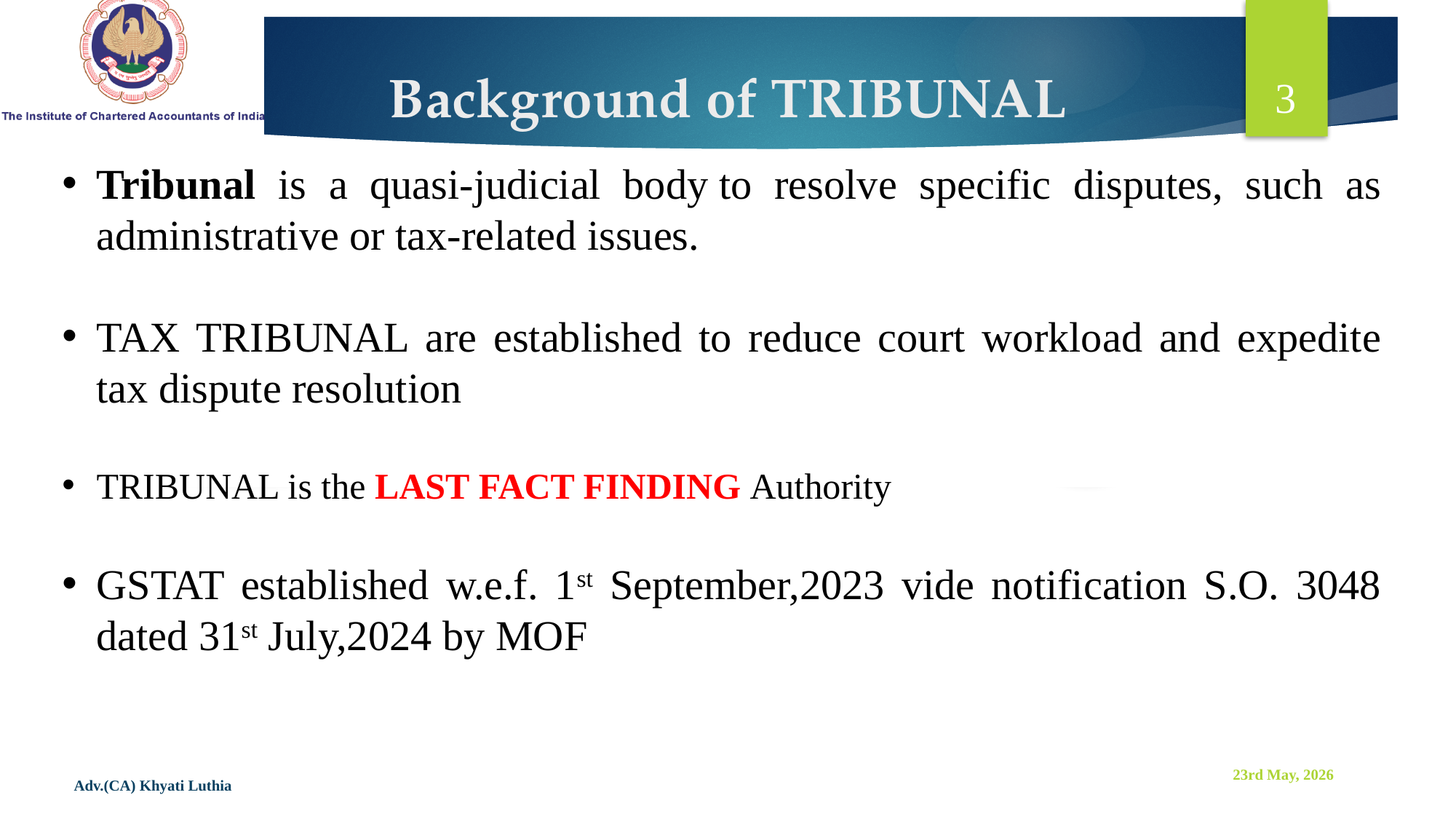

# Background of TRIBUNAL
3
Tribunal is a quasi-judicial body to resolve specific disputes, such as administrative or tax-related issues.

TAX TRIBUNAL are established to reduce court workload and expedite tax dispute resolution

TRIBUNAL is the LAST FACT FINDING Authority

GSTAT established w.e.f. 1st September,2023 vide notification S.O. 3048 dated 31st July,2024 by MOF
23rd May, 2026
Adv.(CA) Khyati Luthia